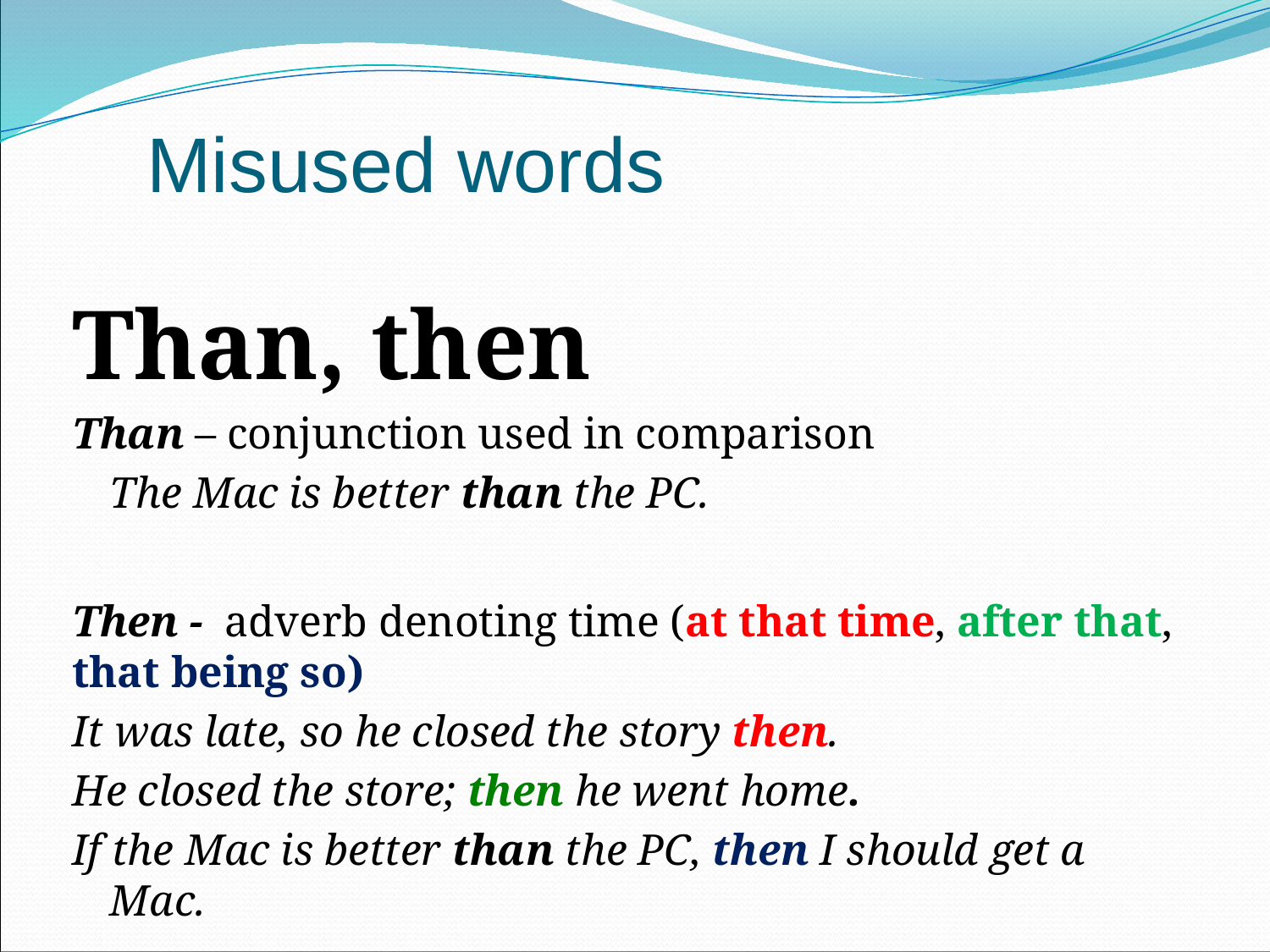

# Misused words
Than, then
Than – conjunction used in comparison
	The Mac is better than the PC.

Then -  adverb denoting time (at that time, after that, that being so)
It was late, so he closed the story then.
He closed the store; then he went home.
If the Mac is better than the PC, then I should get a Mac.